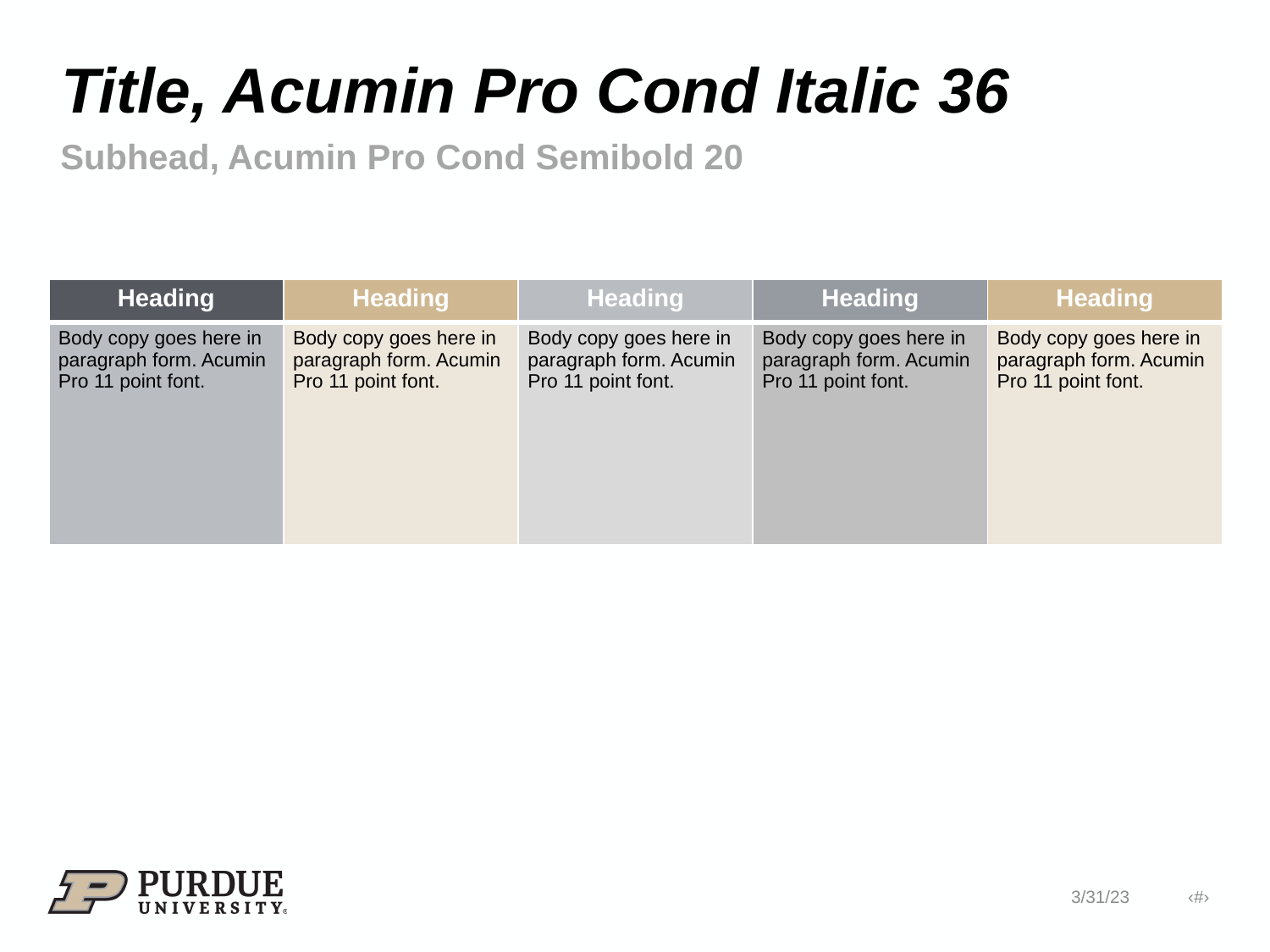

# Title, Acumin Pro Cond Italic 36
Subhead, Acumin Pro Cond Semibold 20
| Heading | Heading | Heading | Heading | Heading |
| --- | --- | --- | --- | --- |
| Body copy goes here in paragraph form. Acumin Pro 11 point font. | Body copy goes here in paragraph form. Acumin Pro 11 point font. | Body copy goes here in paragraph form. Acumin Pro 11 point font. | Body copy goes here in paragraph form. Acumin Pro 11 point font. | Body copy goes here in paragraph form. Acumin Pro 11 point font. |
3/31/23            ‹#›